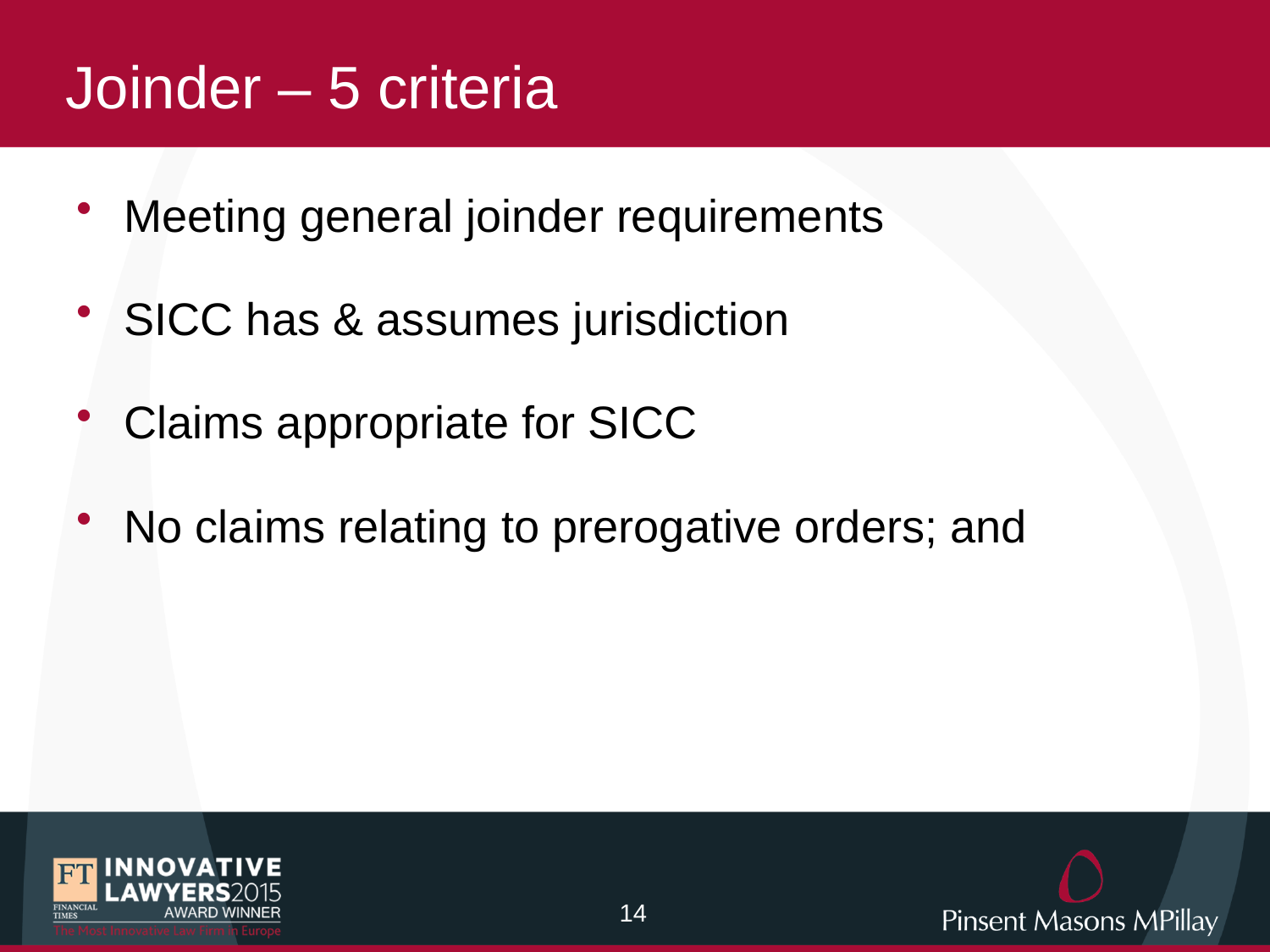

# Joinder – 5 criteria
Meeting general joinder requirements

SICC has & assumes jurisdiction

Claims appropriate for SICC

No claims relating to prerogative orders; and

14